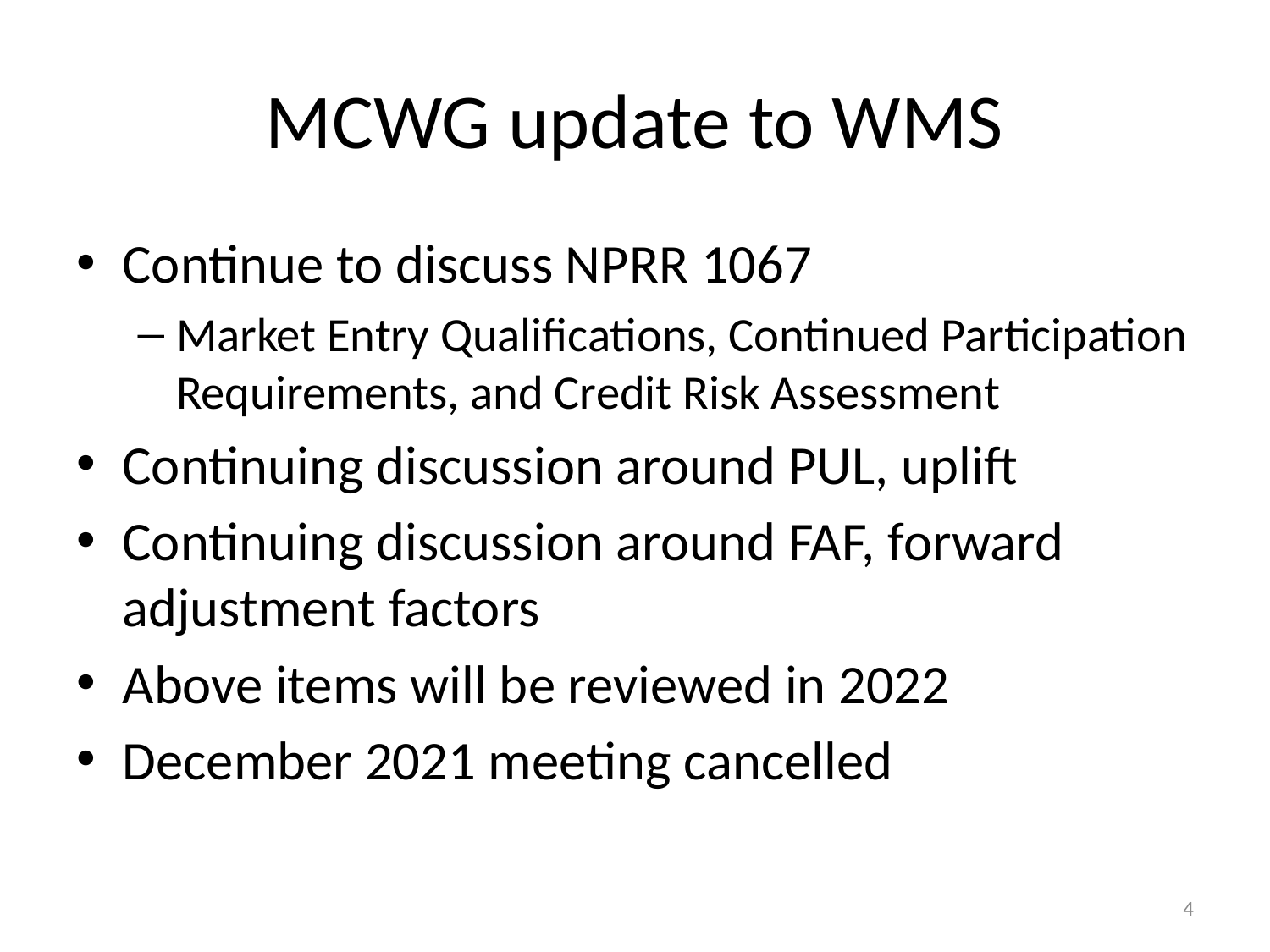

# MCWG update to WMS
Continue to discuss NPRR 1067
Market Entry Qualifications, Continued Participation Requirements, and Credit Risk Assessment
Continuing discussion around PUL, uplift
Continuing discussion around FAF, forward adjustment factors
Above items will be reviewed in 2022
December 2021 meeting cancelled
4